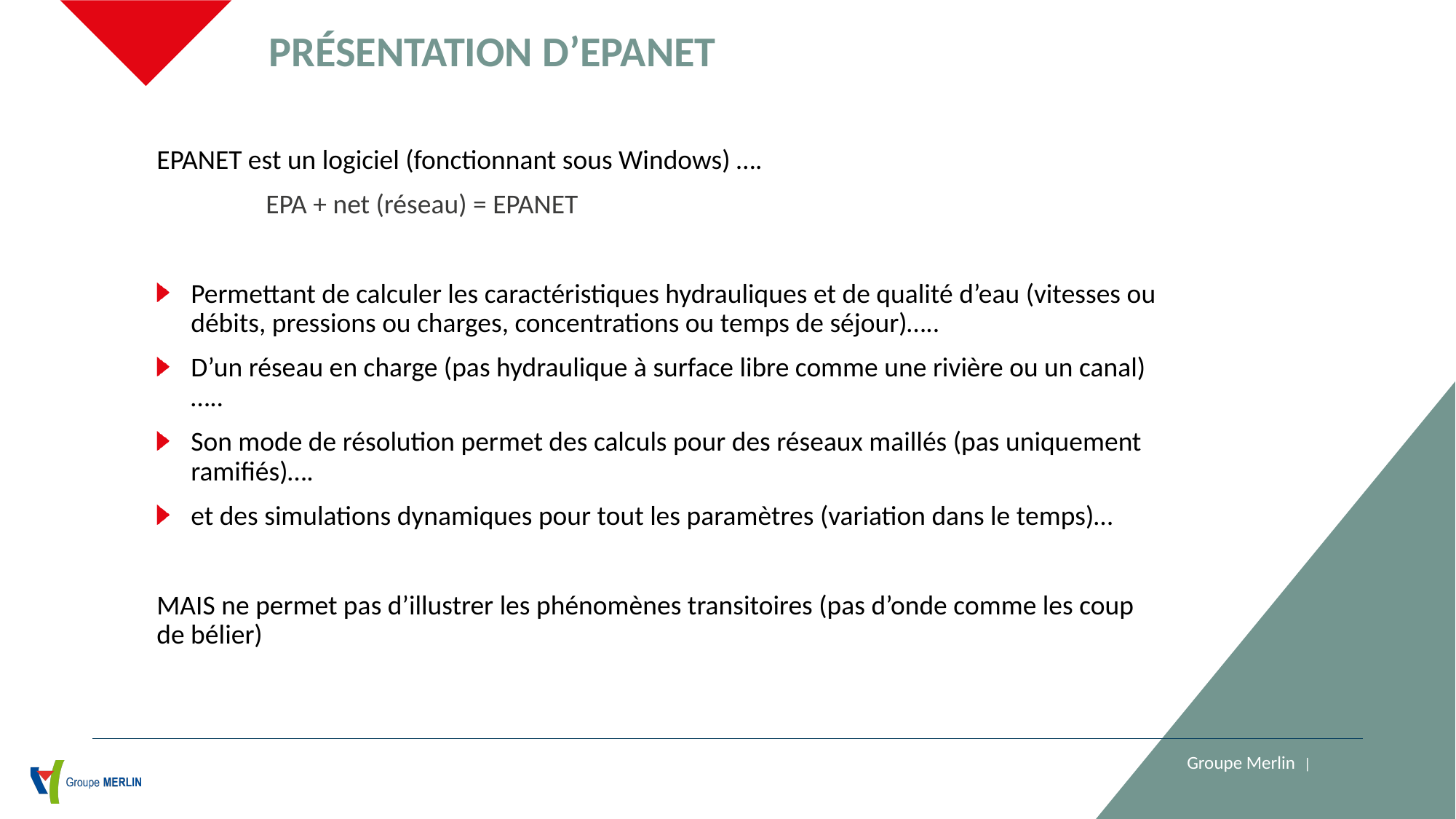

Présentation d’EPANET
EPANET est un logiciel (fonctionnant sous Windows) ….
	EPA + net (réseau) = EPANET

Permettant de calculer les caractéristiques hydrauliques et de qualité d’eau (vitesses ou débits, pressions ou charges, concentrations ou temps de séjour)…..
D’un réseau en charge (pas hydraulique à surface libre comme une rivière ou un canal)…..
Son mode de résolution permet des calculs pour des réseaux maillés (pas uniquement ramifiés)….
et des simulations dynamiques pour tout les paramètres (variation dans le temps)…

MAIS ne permet pas d’illustrer les phénomènes transitoires (pas d’onde comme les coup de bélier)